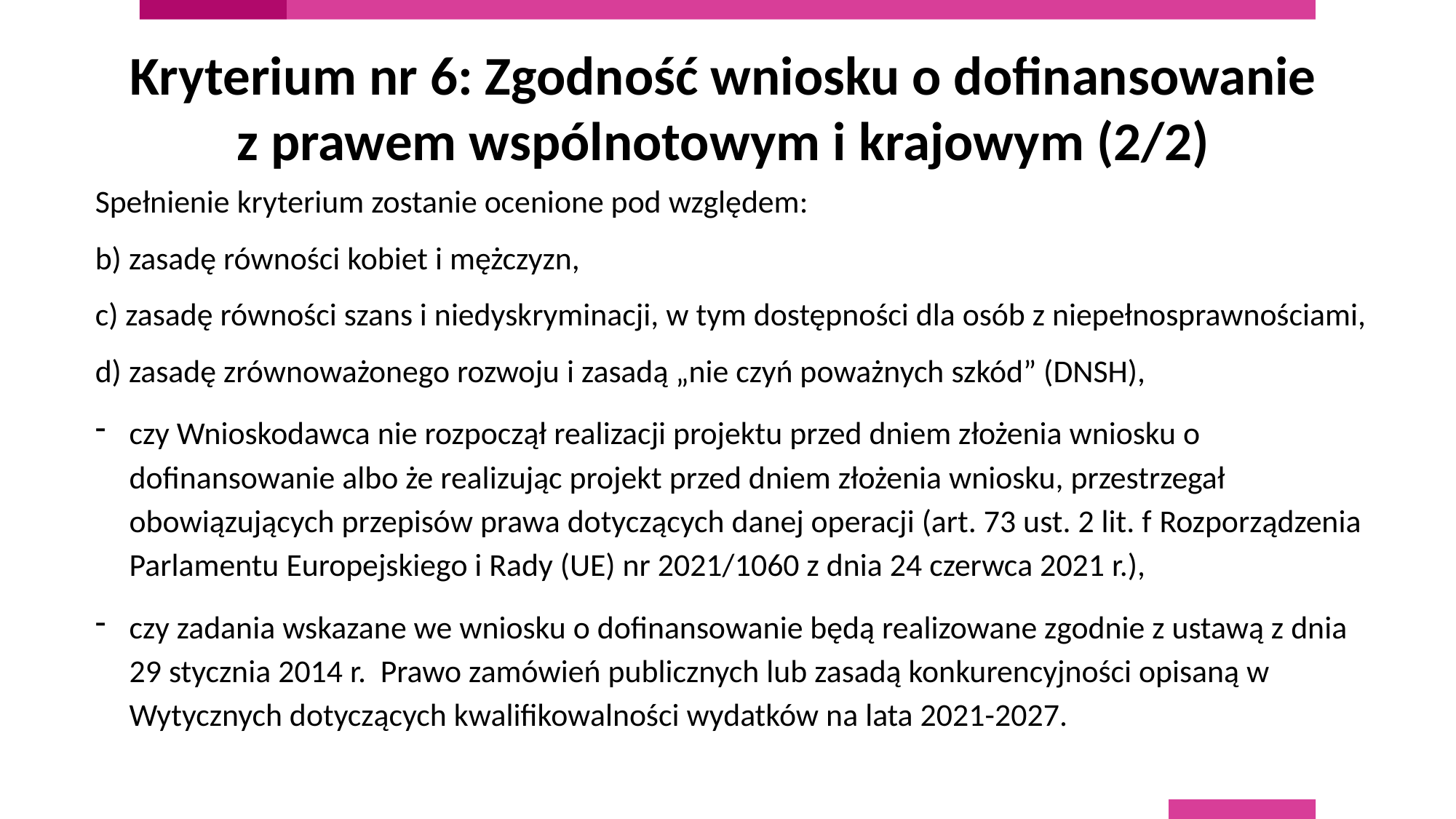

Kryterium nr 6: Zgodność wniosku o dofinansowanie z prawem wspólnotowym i krajowym (2/2)
Spełnienie kryterium zostanie ocenione pod względem:
b) zasadę równości kobiet i mężczyzn,
c) zasadę równości szans i niedyskryminacji, w tym dostępności dla osób z niepełnosprawnościami,
d) zasadę zrównoważonego rozwoju i zasadą „nie czyń poważnych szkód” (DNSH),
czy Wnioskodawca nie rozpoczął realizacji projektu przed dniem złożenia wniosku o dofinansowanie albo że realizując projekt przed dniem złożenia wniosku, przestrzegał obowiązujących przepisów prawa dotyczących danej operacji (art. 73 ust. 2 lit. f Rozporządzenia Parlamentu Europejskiego i Rady (UE) nr 2021/1060 z dnia 24 czerwca 2021 r.),
czy zadania wskazane we wniosku o dofinansowanie będą realizowane zgodnie z ustawą z dnia 29 stycznia 2014 r.  Prawo zamówień publicznych lub zasadą konkurencyjności opisaną w Wytycznych dotyczących kwalifikowalności wydatków na lata 2021-2027.